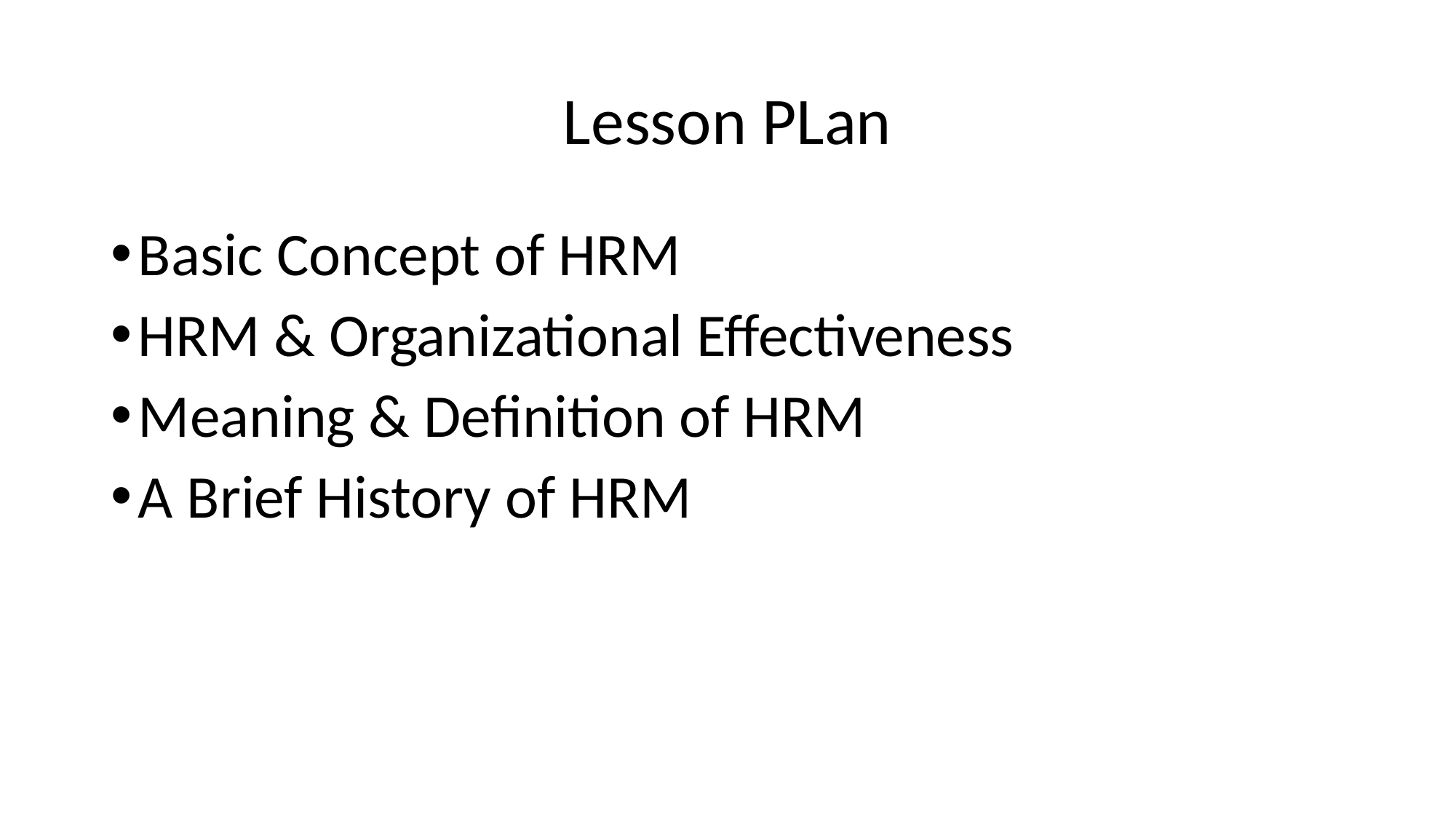

# Lesson PLan
Basic Concept of HRM
HRM & Organizational Effectiveness
Meaning & Definition of HRM
A Brief History of HRM